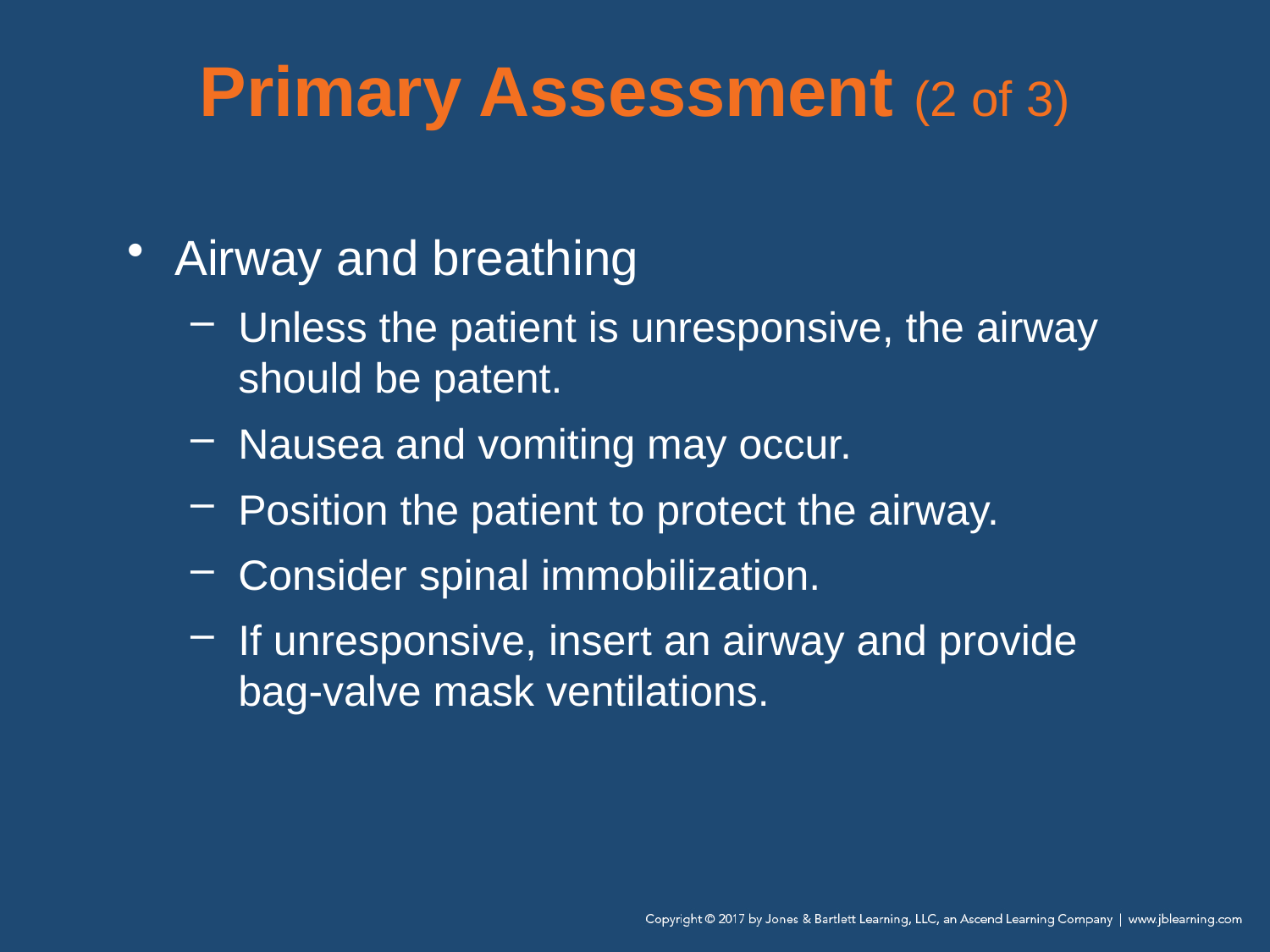

# Primary Assessment (2 of 3)
Airway and breathing
Unless the patient is unresponsive, the airway should be patent.
Nausea and vomiting may occur.
Position the patient to protect the airway.
Consider spinal immobilization.
If unresponsive, insert an airway and provide bag-valve mask ventilations.